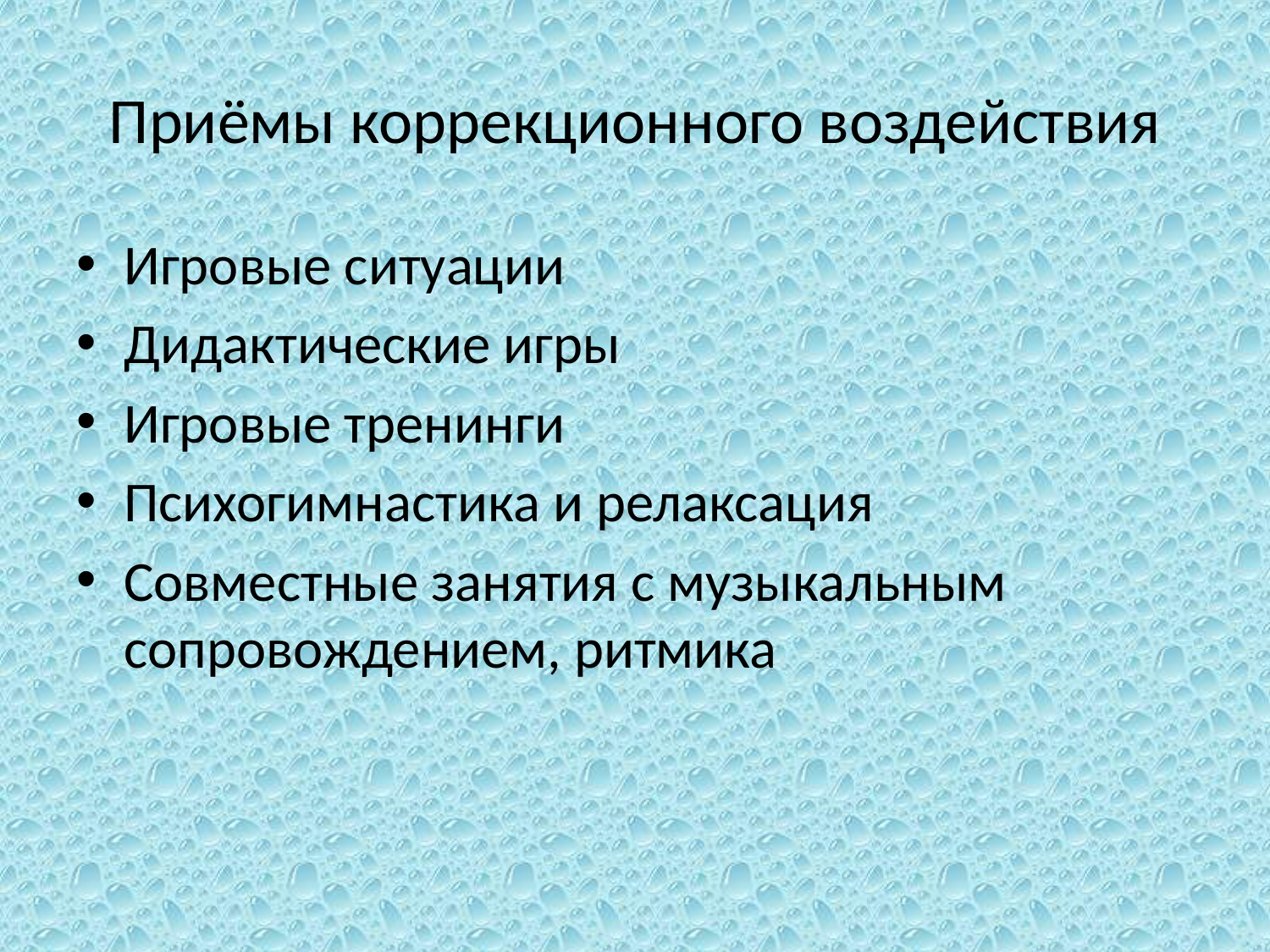

# Приёмы коррекционного воздействия
Игровые ситуации
Дидактические игры
Игровые тренинги
Психогимнастика и релаксация
Совместные занятия с музыкальным сопровождением, ритмика